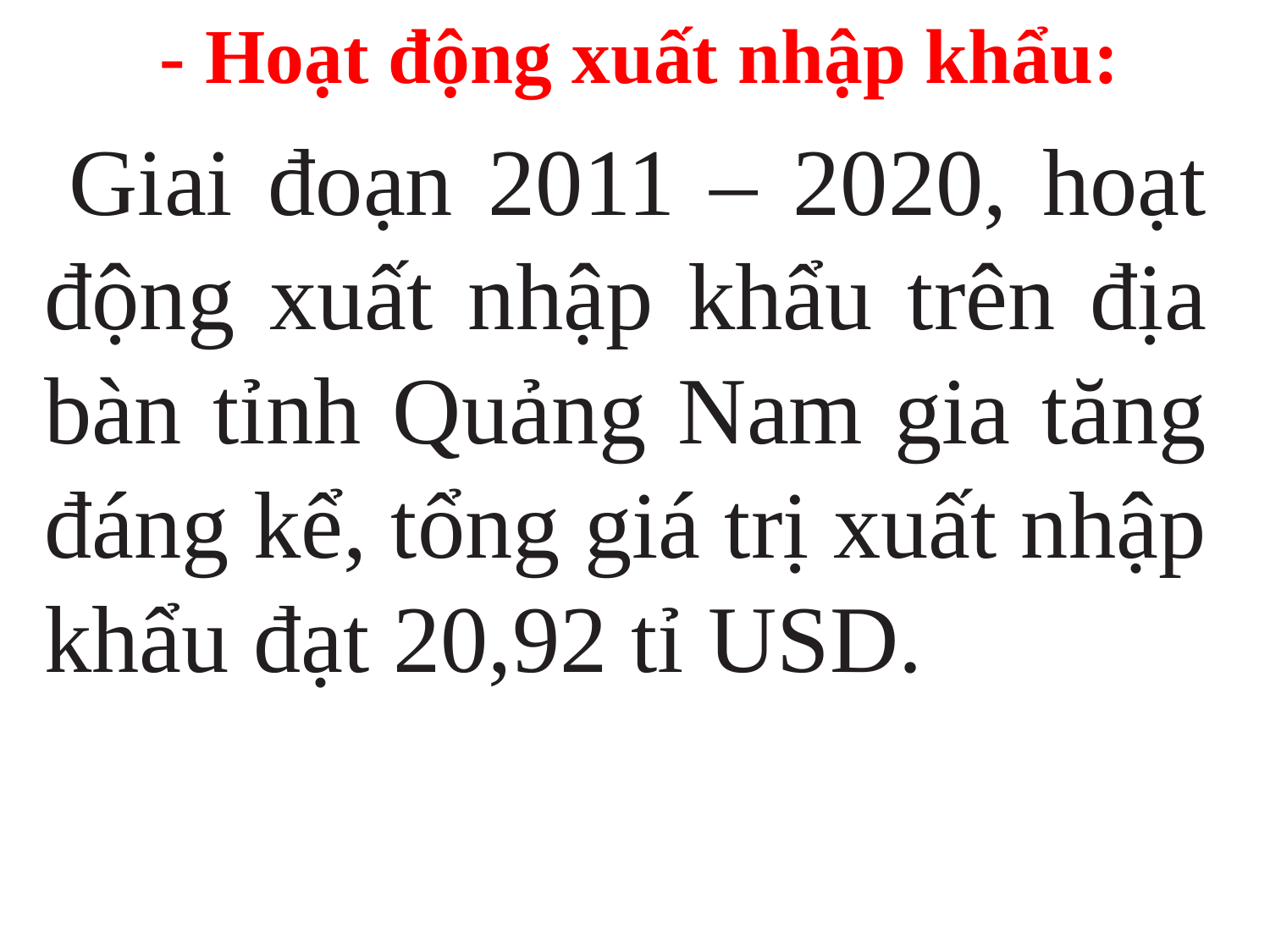

- Hoạt động xuất nhập khẩu:
Giai đoạn 2011 – 2020, hoạt động xuất nhập khẩu trên địa bàn tỉnh Quảng Nam gia tăng đáng kể, tổng giá trị xuất nhập khẩu đạt 20,92 tỉ USD.